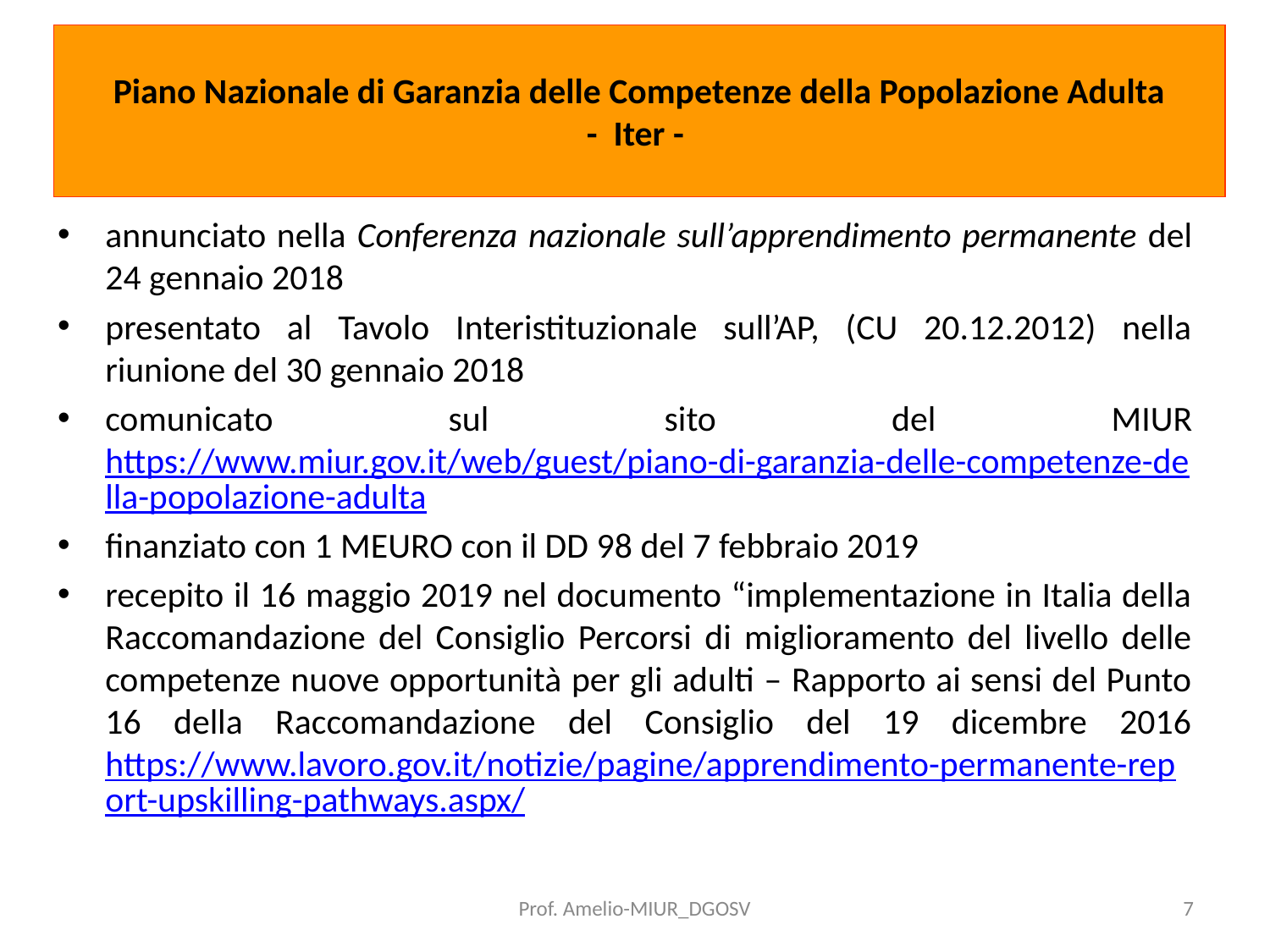

# Piano Nazionale di Garanzia delle Competenze della Popolazione Adulta -  Iter -
annunciato nella Conferenza nazionale sull’apprendimento permanente del 24 gennaio 2018
presentato al Tavolo Interistituzionale sull’AP, (CU 20.12.2012) nella riunione del 30 gennaio 2018
comunicato sul sito del MIUR https://www.miur.gov.it/web/guest/piano-di-garanzia-delle-competenze-della-popolazione-adulta
finanziato con 1 MEURO con il DD 98 del 7 febbraio 2019
recepito il 16 maggio 2019 nel documento “implementazione in Italia della Raccomandazione del Consiglio Percorsi di miglioramento del livello delle competenze nuove opportunità per gli adulti – Rapporto ai sensi del Punto 16 della Raccomandazione del Consiglio del 19 dicembre 2016 https://www.lavoro.gov.it/notizie/pagine/apprendimento-permanente-report-upskilling-pathways.aspx/
Prof. Amelio-MIUR_DGOSV
7